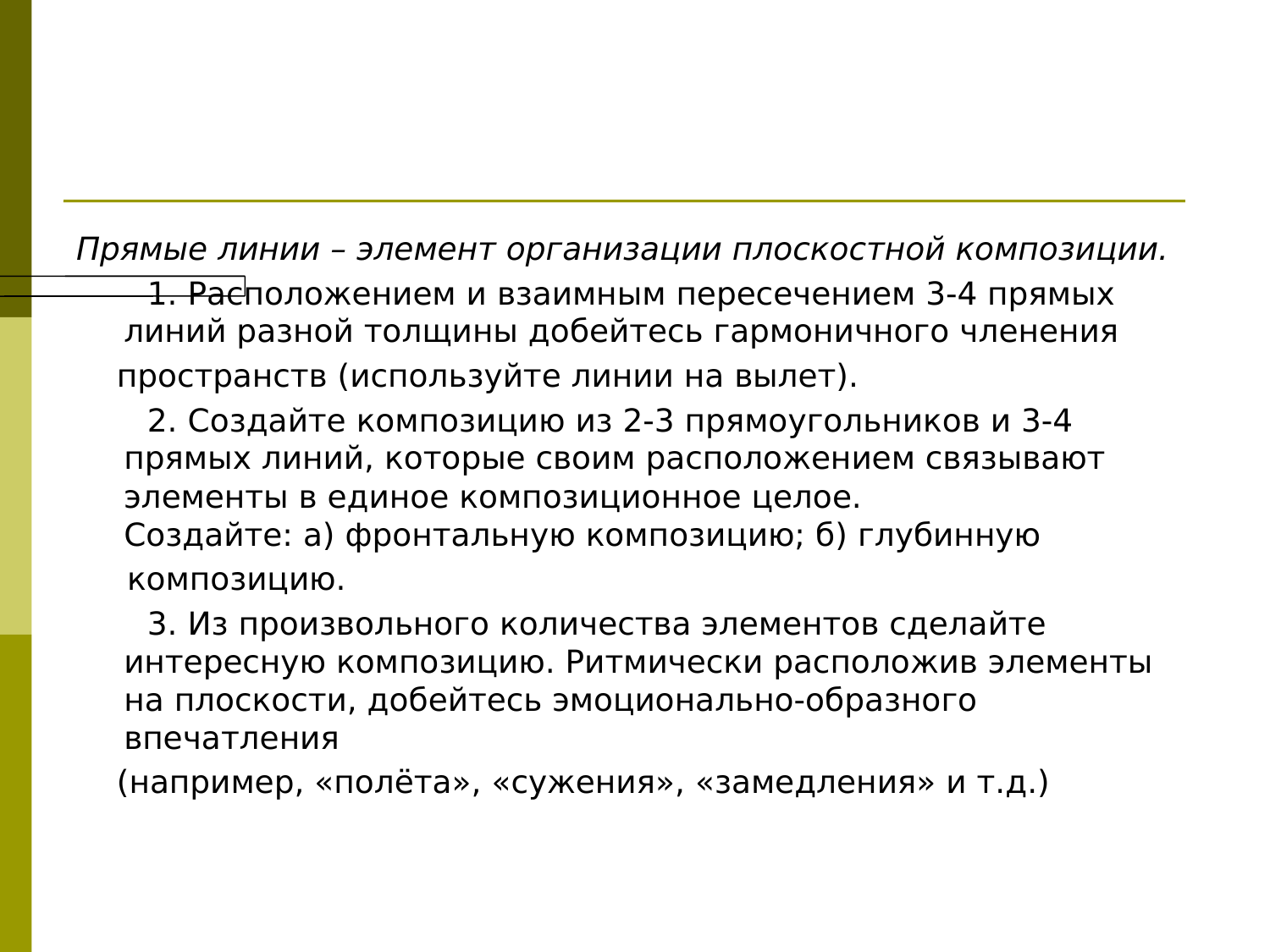

#
Прямые линии – элемент организации плоскостной композиции.
       1. Расположением и взаимным пересечением 3-4 прямых линий разной толщины добейтесь гармоничного членения
    пространств (используйте линии на вылет).
       2. Создайте композицию из 2-3 прямоугольников и 3-4 прямых линий, которые своим расположением связывают элементы в единое композиционное целое.                 Создайте: а) фронтальную композицию; б) глубинную
     композицию.
       3. Из произвольного количества элементов сделайте интересную композицию. Ритмически расположив элементы на плоскости, добейтесь эмоционально-образного впечатления
    (например, «полёта», «сужения», «замедления» и т.д.)